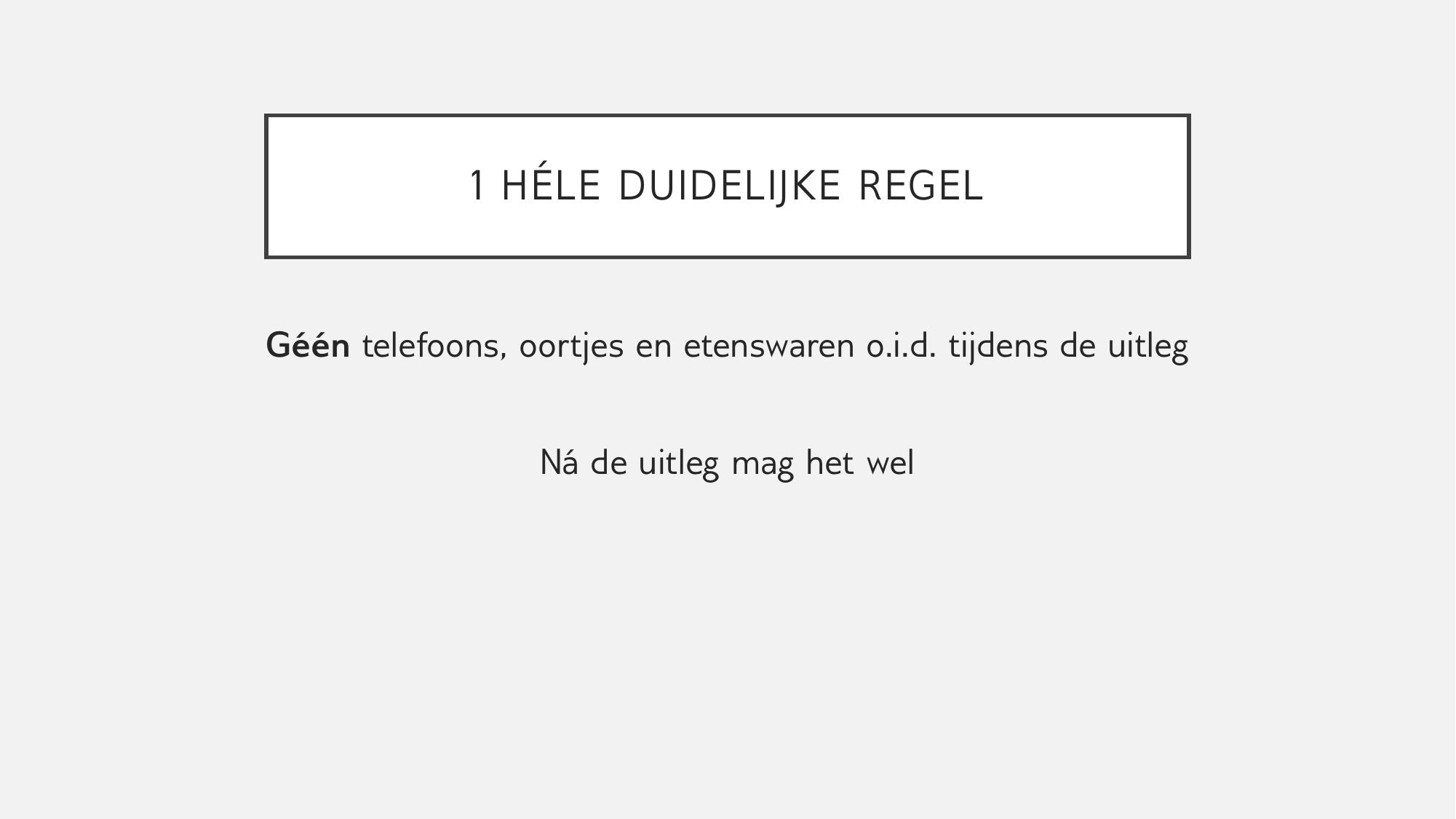

# 1 héle duidelijke regel
Géén telefoons, oortjes en etenswaren o.i.d. tijdens de uitleg

Ná de uitleg mag het wel